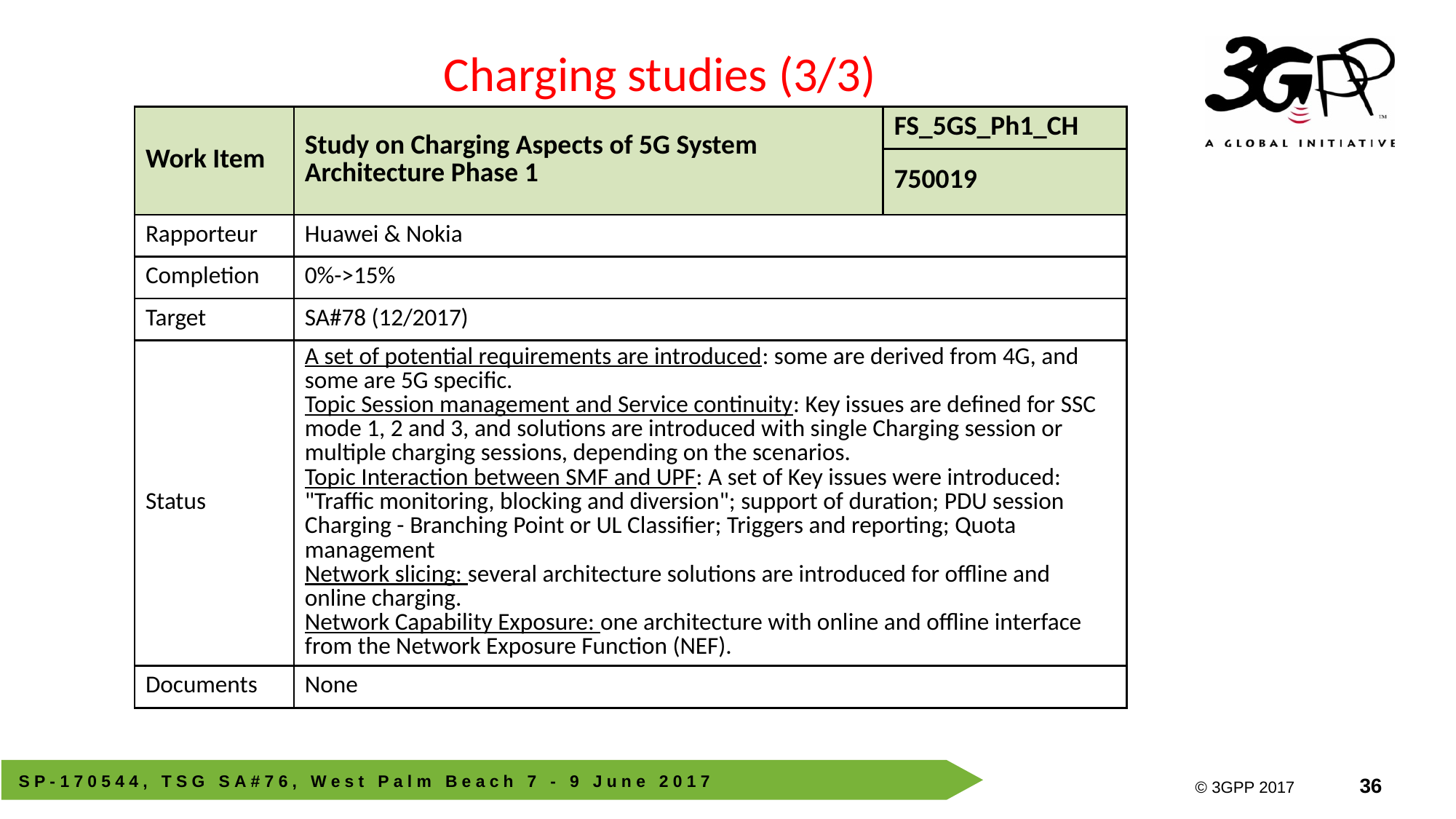

Charging studies (3/3)
| Work Item | Study on Charging Aspects of 5G System Architecture Phase 1 | FS\_5GS\_Ph1\_CH |
| --- | --- | --- |
|  |  | 750019 |
| Rapporteur | Huawei & Nokia |  |
| Completion | 0%->15% |  |
| Target | SA#78 (12/2017) |  |
| Status | A set of potential requirements are introduced: some are derived from 4G, and some are 5G specific. Topic Session management and Service continuity: Key issues are defined for SSC mode 1, 2 and 3, and solutions are introduced with single Charging session or multiple charging sessions, depending on the scenarios. Topic Interaction between SMF and UPF: A set of Key issues were introduced: "Traffic monitoring, blocking and diversion"; support of duration; PDU session Charging - Branching Point or UL Classifier; Triggers and reporting; Quota management Network slicing: several architecture solutions are introduced for offline and online charging. Network Capability Exposure: one architecture with online and offline interface from the Network Exposure Function (NEF). |  |
| Documents | None |  |